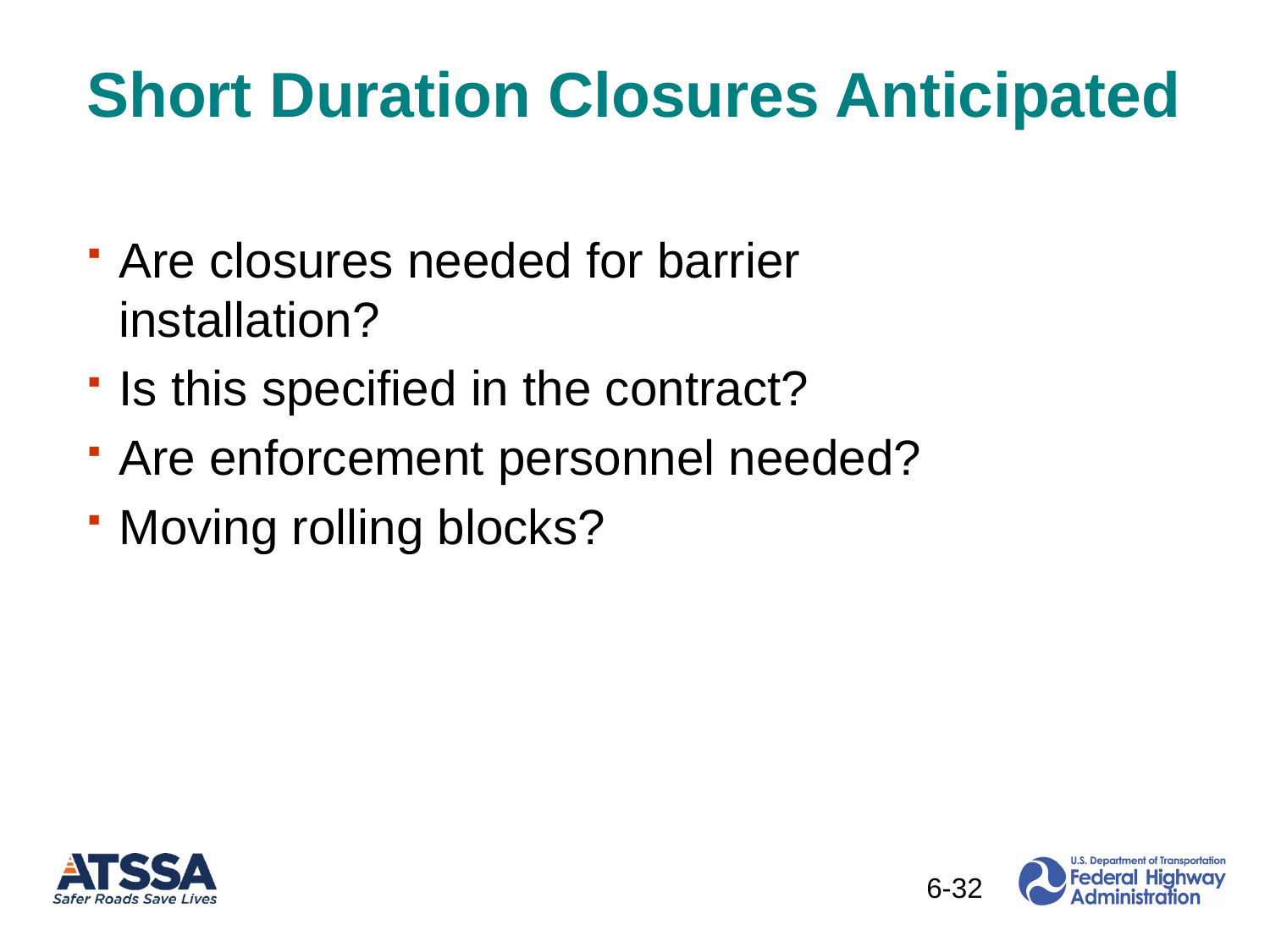

# Short Duration Closures Anticipated
Are closures needed for barrier installation?
Is this specified in the contract?
Are enforcement personnel needed?
Moving rolling blocks?